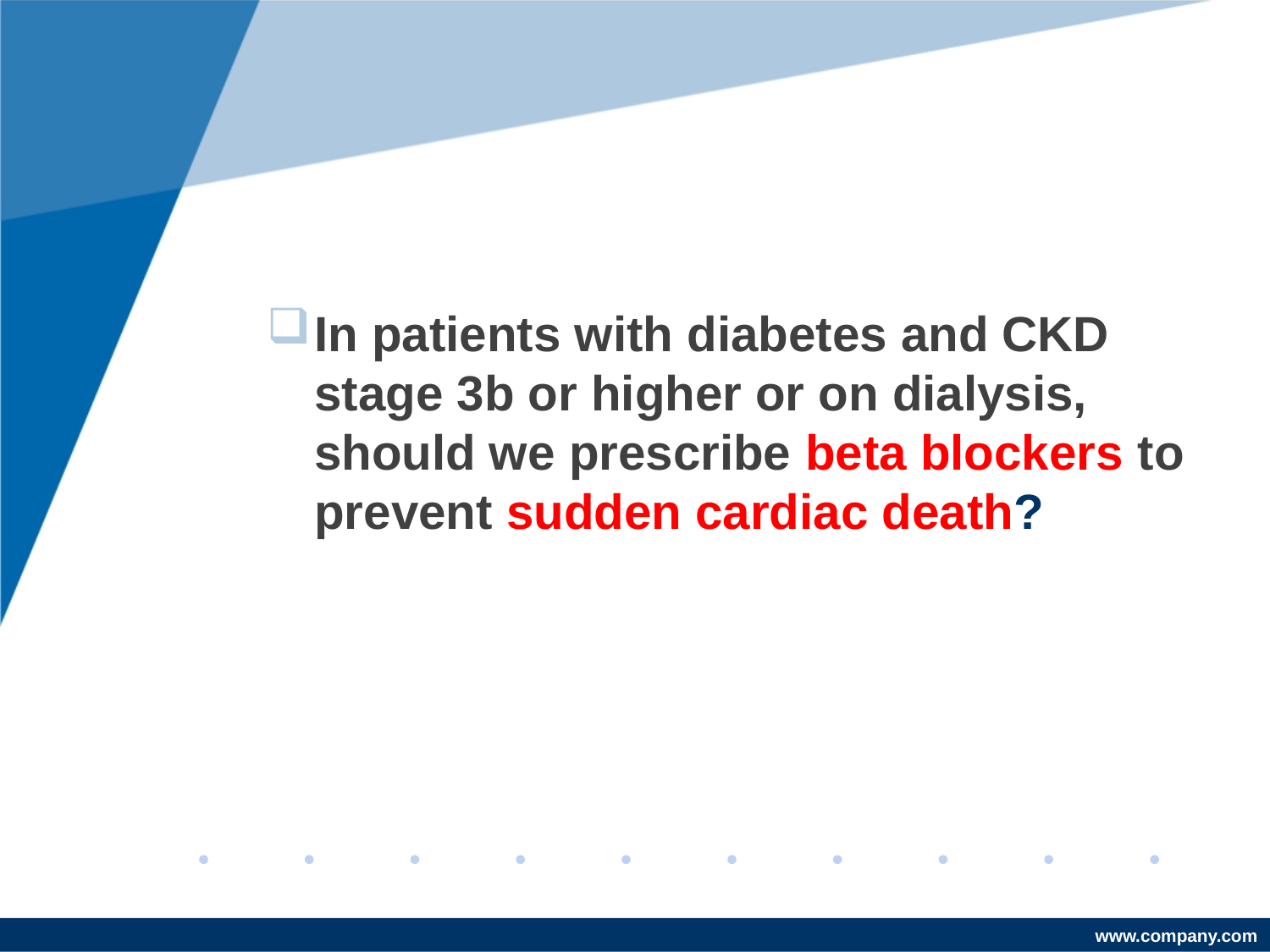

#
In patients with diabetes and CKD stage 3b or higher or on dialysis, should we prescribe beta blockers to prevent sudden cardiac death?